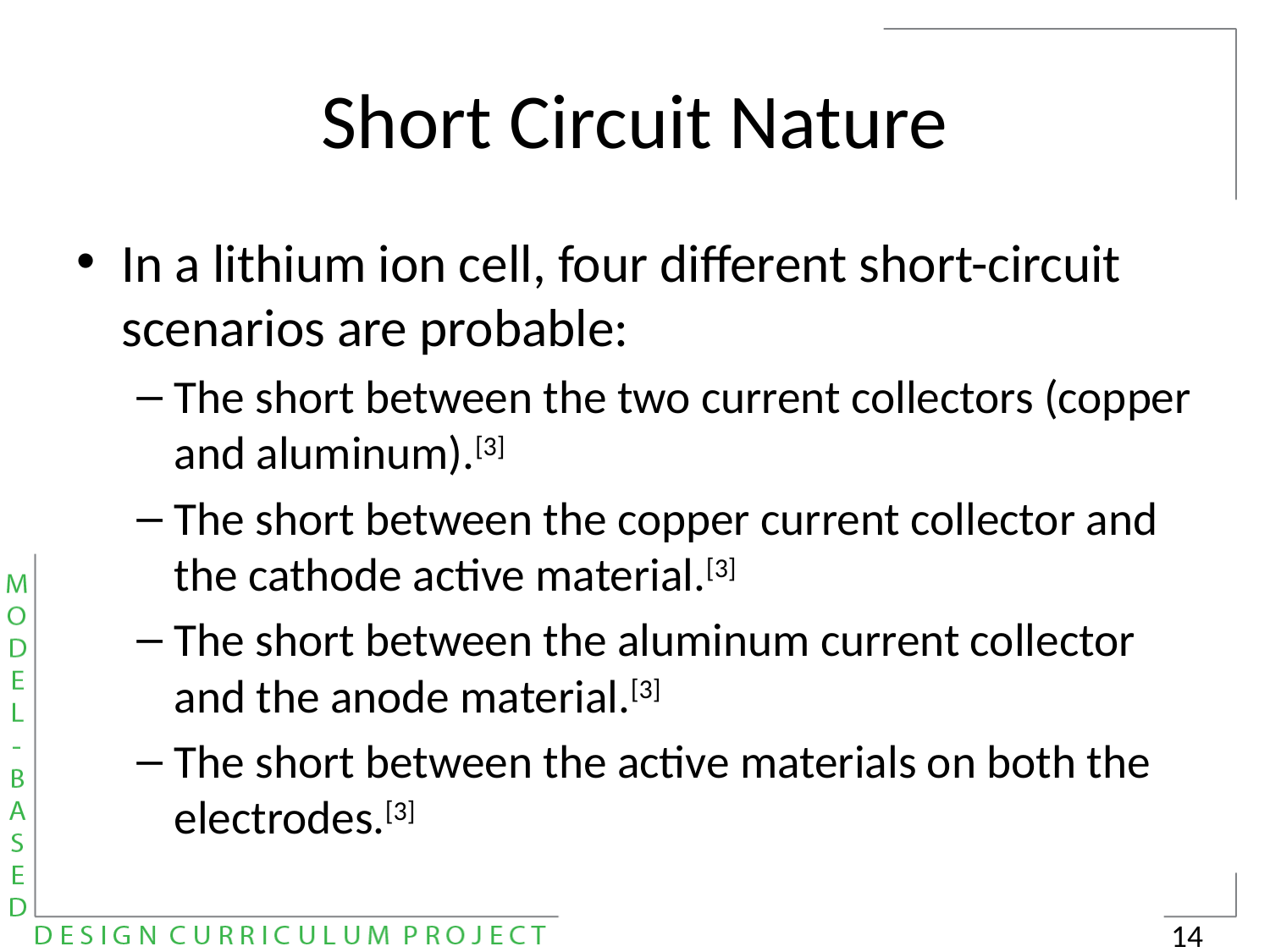

# Short Circuit Nature
In a lithium ion cell, four different short-circuit scenarios are probable:
The short between the two current collectors (copper and aluminum).[3]
The short between the copper current collector and the cathode active material.[3]
The short between the aluminum current collector and the anode material.[3]
The short between the active materials on both the electrodes.[3]